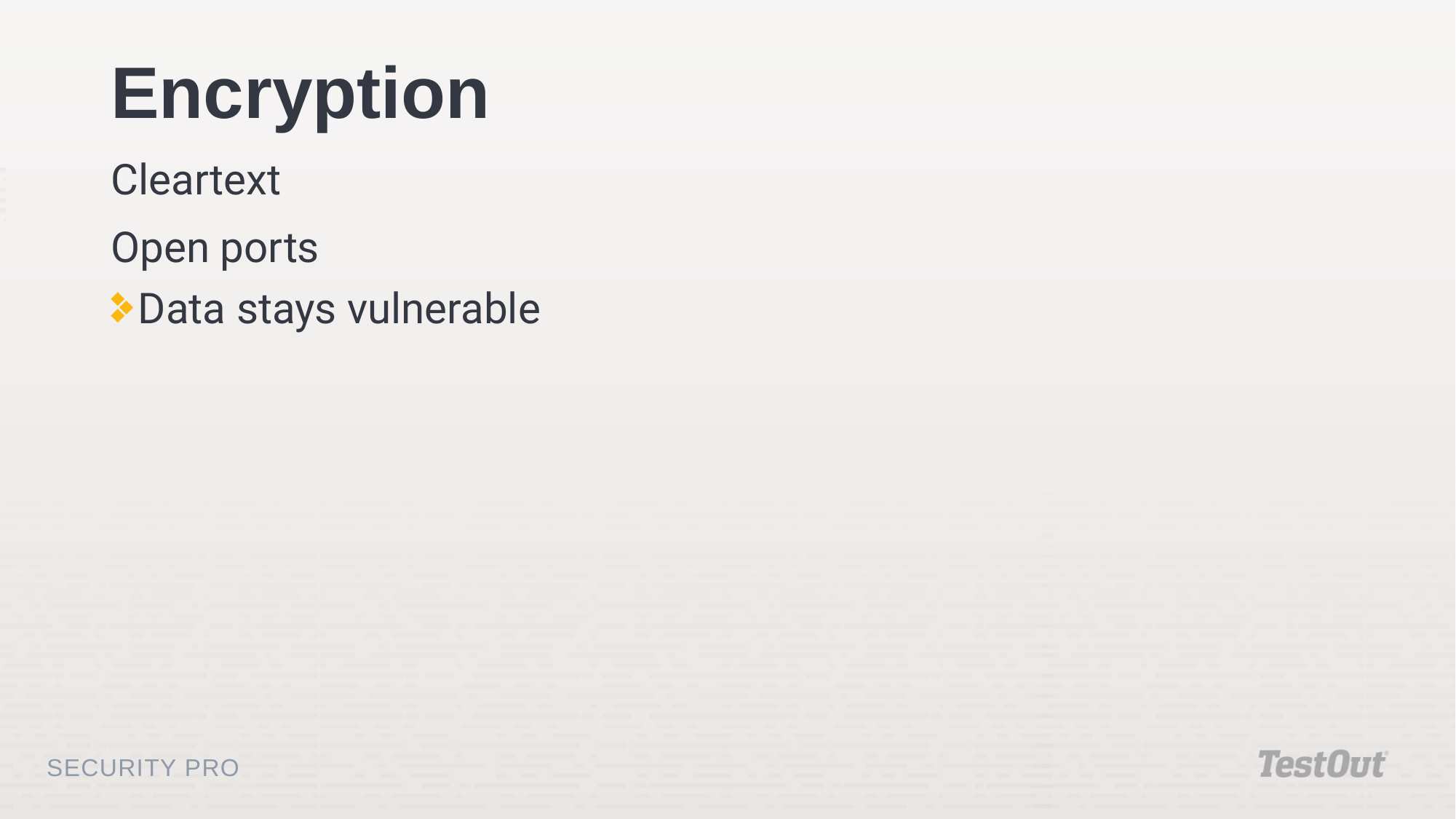

# Encryption
Cleartext
Open ports
Data stays vulnerable
Security Pro